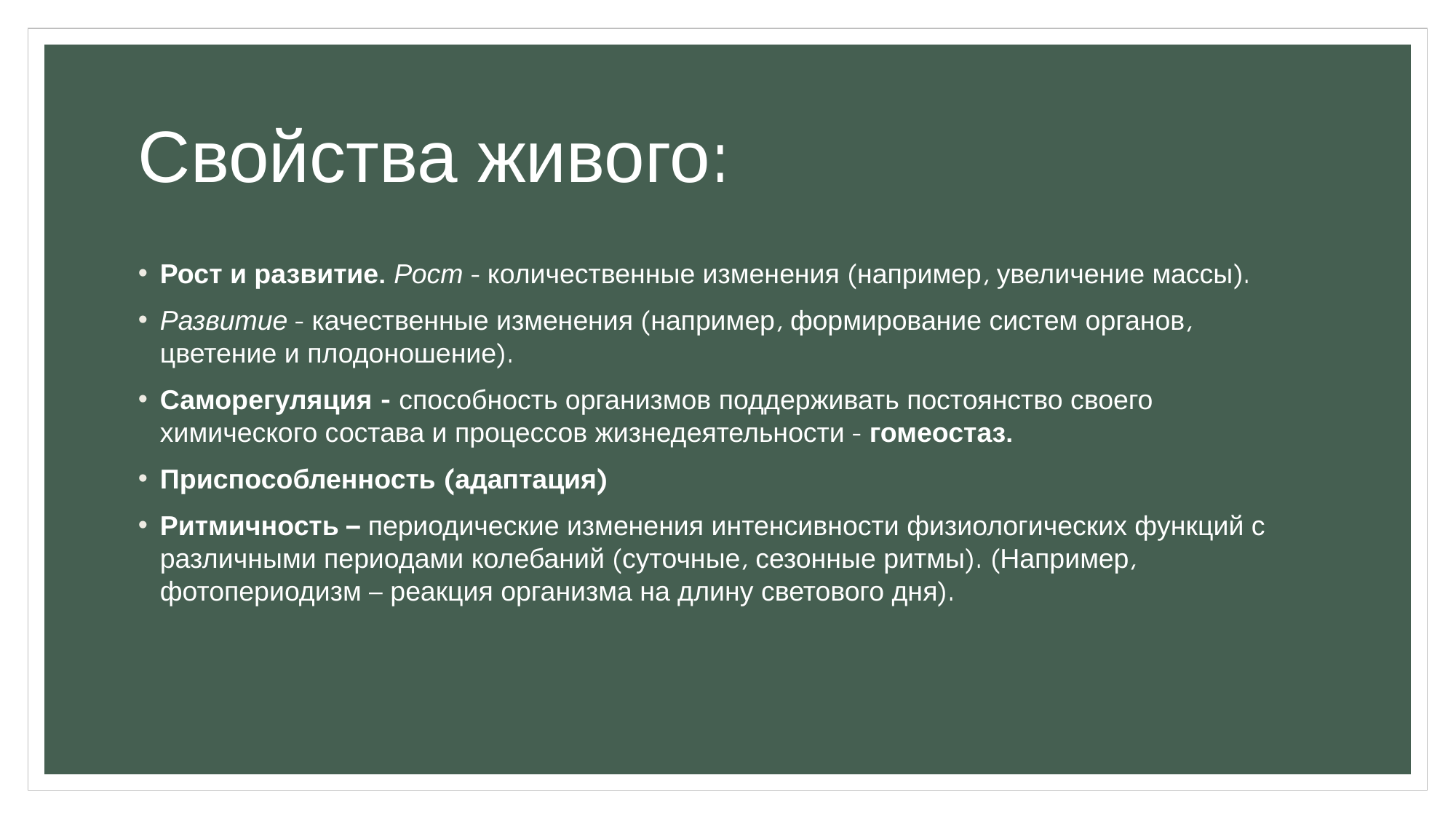

# Свойства живого:
Рост и развитие. Рост - количественные изменения (например, увеличение массы).
Развитие - качественные изменения (например, формирование систем органов, цветение и плодоношение).
Саморегуляция - способность организмов поддерживать постоянство своего химического состава и процессов жизнедеятельности - гомеостаз.
Приспособленность (адаптация)
Ритмичность – периодические изменения интенсивности физиологических функций с различными периодами колебаний (суточные, сезонные ритмы). (Например, фотопериодизм – реакция организма на длину светового дня).